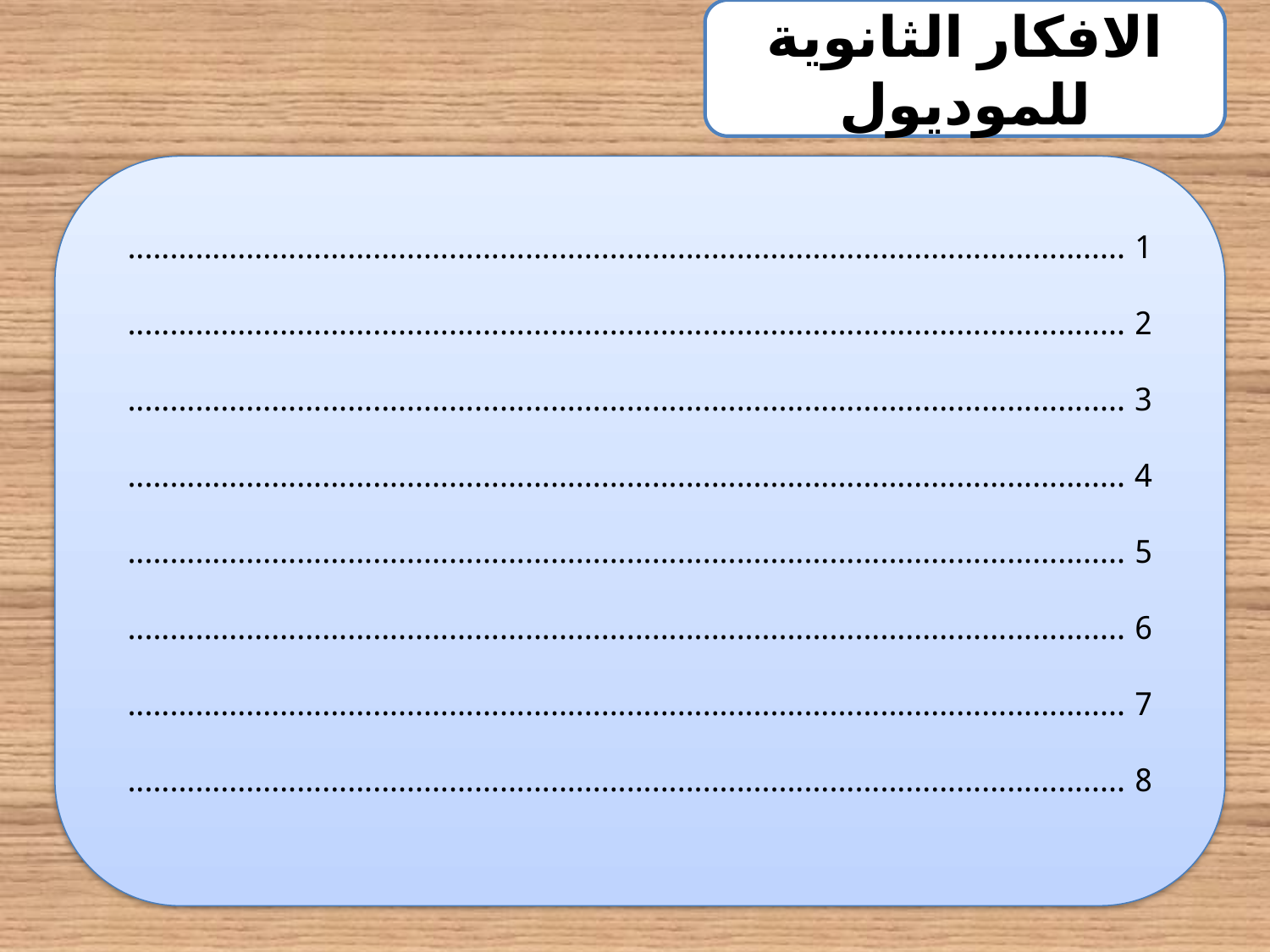

الافكار الثانوية للموديول
1 ......................................................................................................................

2 ......................................................................................................................

3 ......................................................................................................................

4 ......................................................................................................................

5 ......................................................................................................................

6 ......................................................................................................................

7 ......................................................................................................................

8 ......................................................................................................................